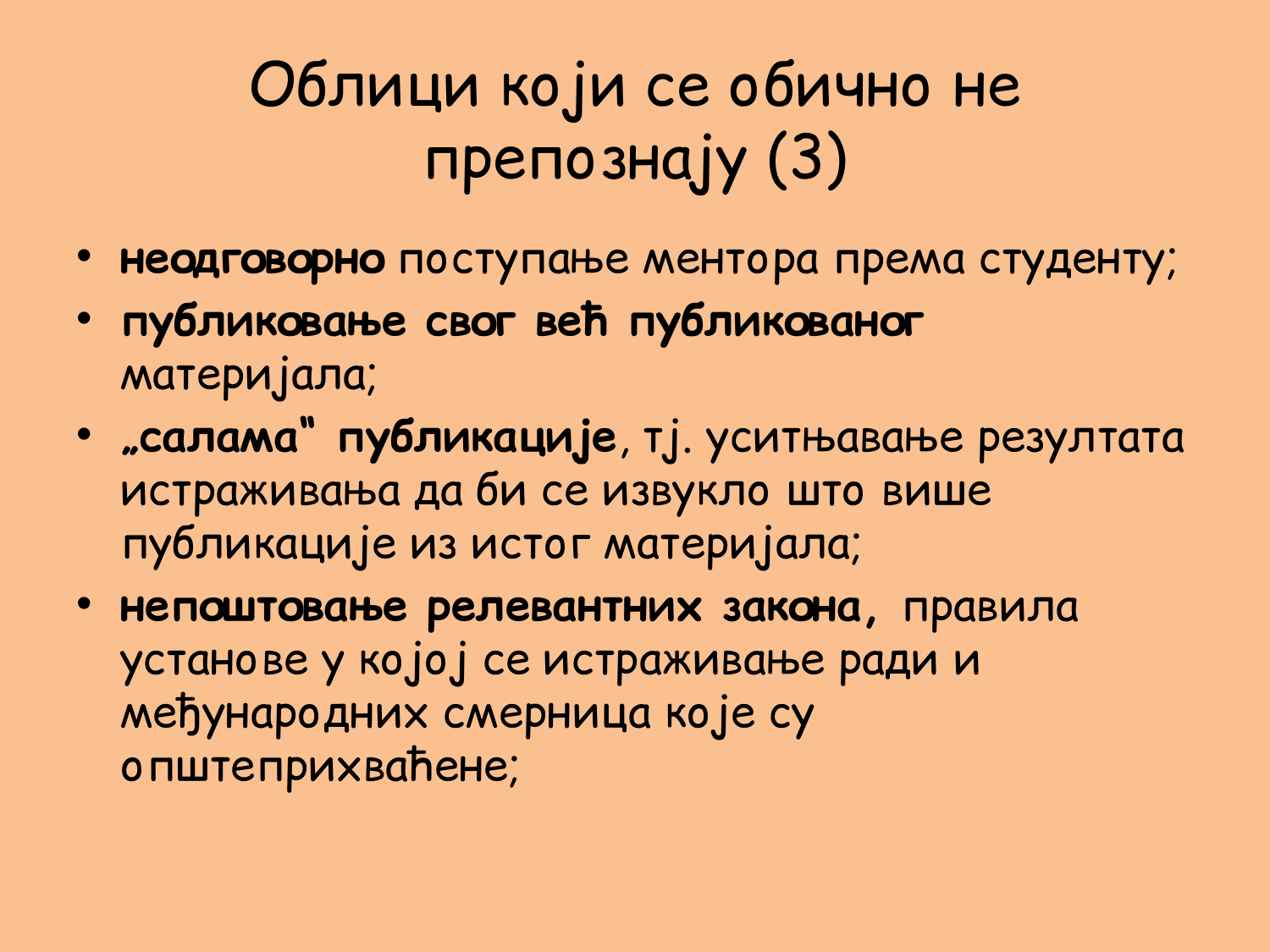

# Облици који се обично не препознају (3)
неодговорно поступање ментора према студенту;
публиковање свог већ публикованог материјала;
„салама“ публикације, тј. уситњавање резултата истраживања да би се извукло што више публикације из истог материјала;
непоштовање релевантних закона, правила установе у којој се истраживање ради и међународних смерница које су општеприхваћене;